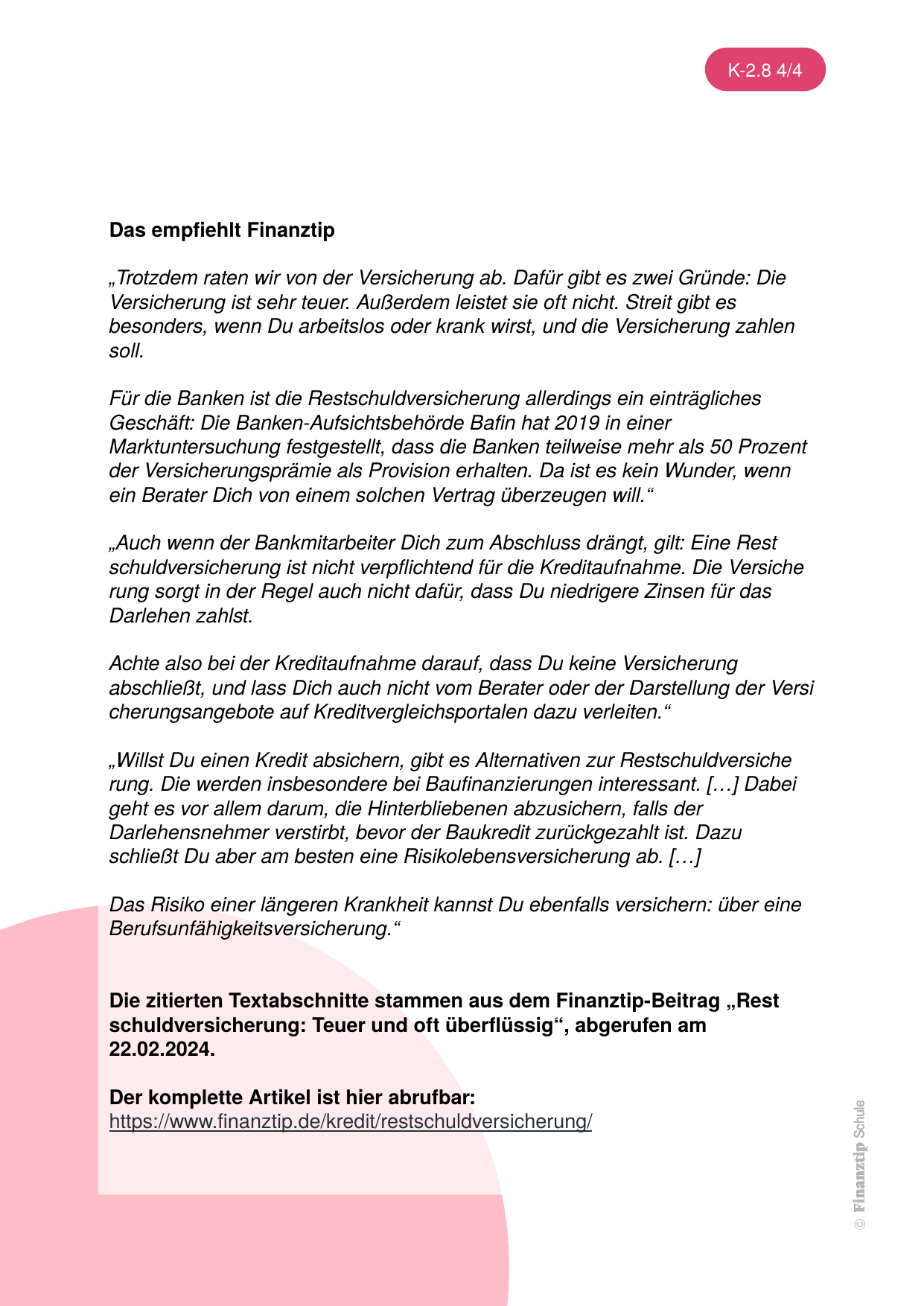

Das empfiehlt Finanztip

„Trotzdem raten wir von der Ver­si­che­rung ab. Dafür gibt es zwei Gründe: Die Ver­si­che­rung ist sehr teuer. Außerdem leistet sie oft nicht. Streit gibt es besonders, wenn Du arbeitslos oder krank wirst, und die Ver­si­che­rung zahlen soll.

Für die Banken ist die Rest­schuld­ver­si­che­rung allerdings ein einträgliches Geschäft: Die Banken-Aufsichtsbehörde Bafin hat 2019 in einer Marktuntersuchung festgestellt, dass die Banken teilweise mehr als 50 Prozent der Ver­si­che­rungsprämie als Provision erhalten. Da ist es kein Wunder, wenn ein Berater Dich von einem solchen Vertrag überzeugen will.“

„Auch wenn der Bankmitarbeiter Dich zum Abschluss drängt, gilt: Eine Rest­schuld­ver­si­che­rung ist nicht verpflichtend für die Kreditaufnahme. Die Ver­si­che­rung sorgt in der Regel auch nicht dafür, dass Du niedrigere Zinsen für das Darlehen zahlst.

Achte also bei der Kreditaufnahme darauf, dass Du keine Ver­si­che­rung abschließt, und lass Dich auch nicht vom Berater oder der Darstellung der Ver­si­che­rungsangebote auf Kreditvergleichsportalen dazu verleiten.“

„Willst Du einen Kredit absichern, gibt es Alternativen zur Rest­schuld­ver­si­che­rung. Die werden insbesondere bei Baufinanzierungen interessant. […] Dabei geht es vor allem darum, die Hinterbliebenen abzusichern, falls der Darlehensnehmer verstirbt, bevor der Baukredit zurückgezahlt ist. Dazu schließt Du aber am besten eine Ri­si­ko­le­bens­ver­si­che­rung ab. […]

Das Risiko einer längeren Krankheit kannst Du ebenfalls versichern: über eine Be­rufs­un­fä­hig­keits­ver­si­che­rung.“

Die zitierten Textabschnitte stammen aus dem Finanztip-Beitrag „Rest­schuld­ver­si­che­rung: Teuer und oft überflüssig“, abgerufen am 22.02.2024.

Der komplette Artikel ist hier abrufbar:
https://www.finanztip.de/kredit/restschuldversicherung/